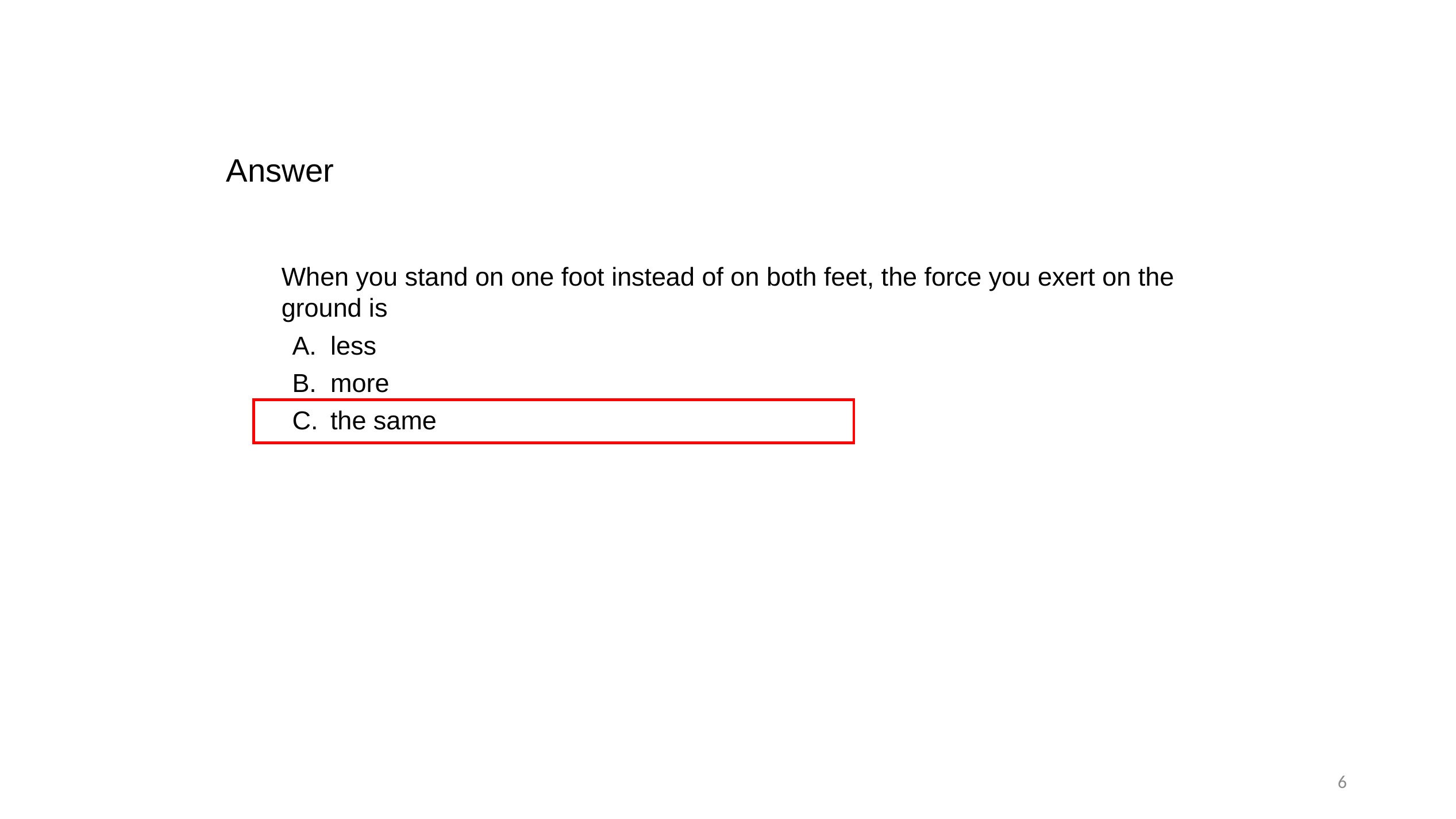

Answer
When you stand on one foot instead of on both feet, the force you exert on the ground is
less
more
the same

6